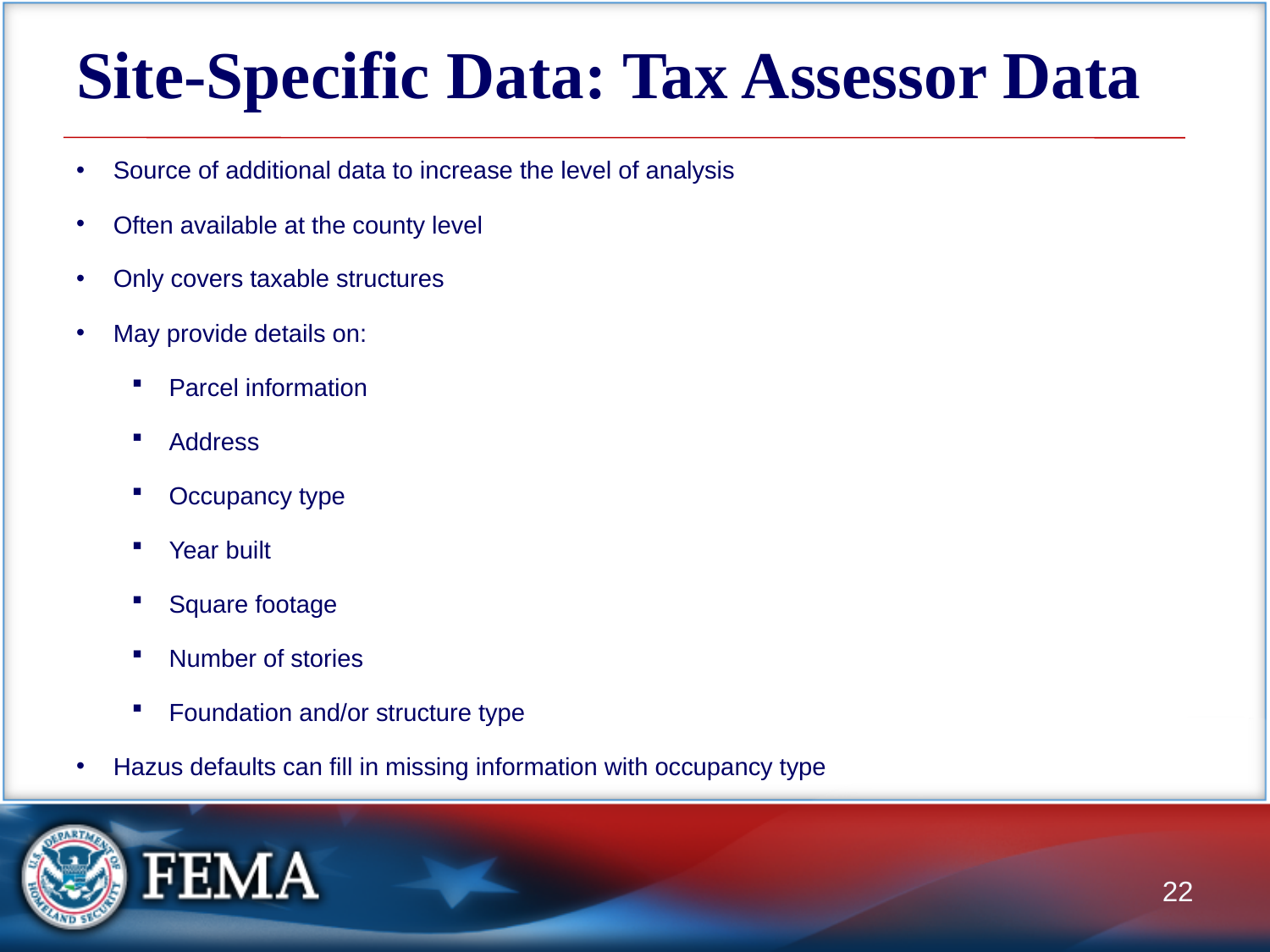

# Site-Specific Data: Tax Assessor Data
Source of additional data to increase the level of analysis
Often available at the county level
Only covers taxable structures
May provide details on:
Parcel information
Address
Occupancy type
Year built
Square footage
Number of stories
Foundation and/or structure type
Hazus defaults can fill in missing information with occupancy type
22